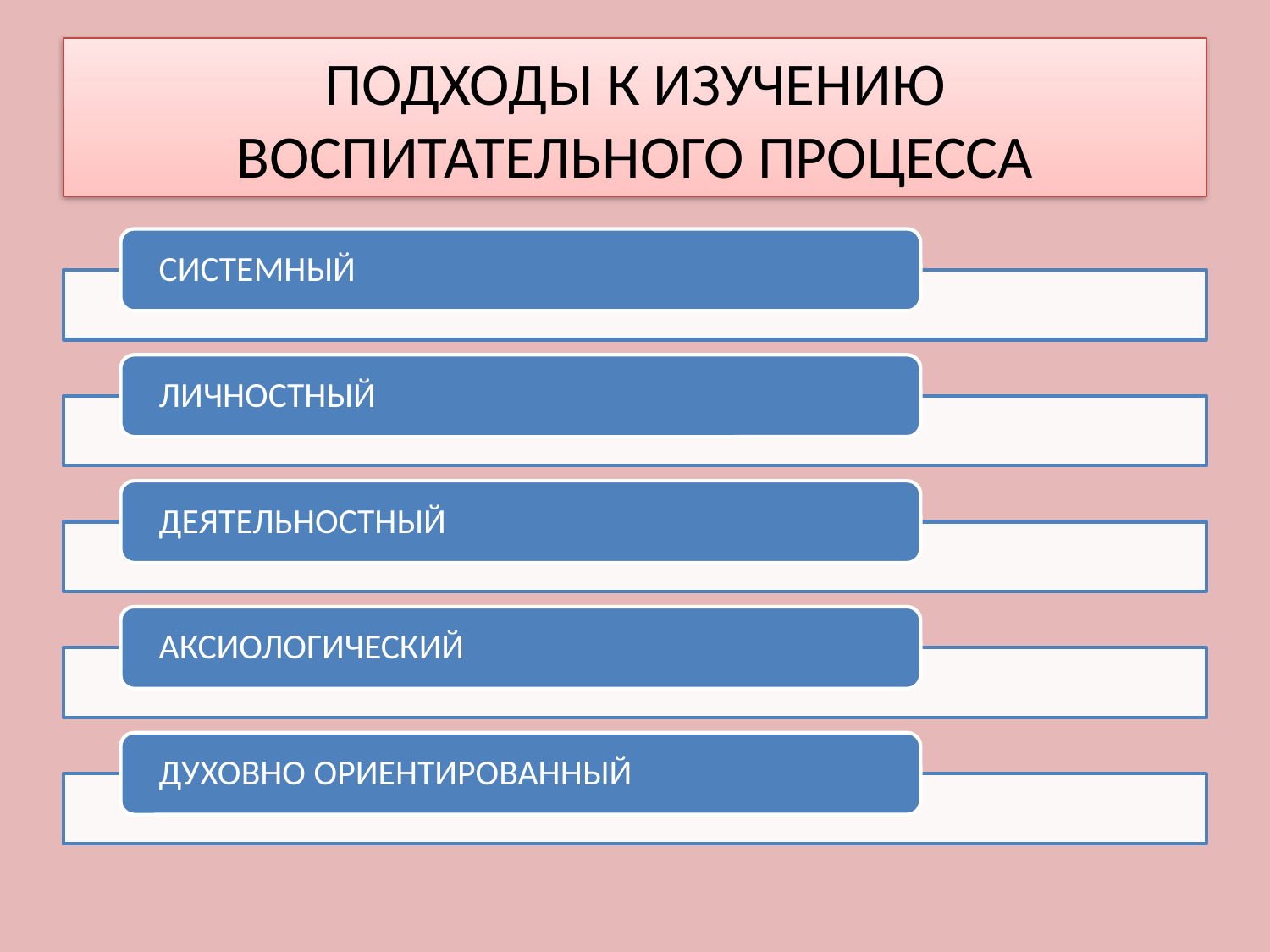

# ПОДХОДЫ К ИЗУЧЕНИЮ ВОСПИТАТЕЛЬНОГО ПРОЦЕССА
СИСТЕМНЫЙ
ЛИЧНОСТНЫЙ
ДЕЯТЕЛЬНОСТНЫЙ
АКСИОЛОГИЧЕСКИЙ
ДУХОВНО ОРИЕНТИРОВАННЫЙ